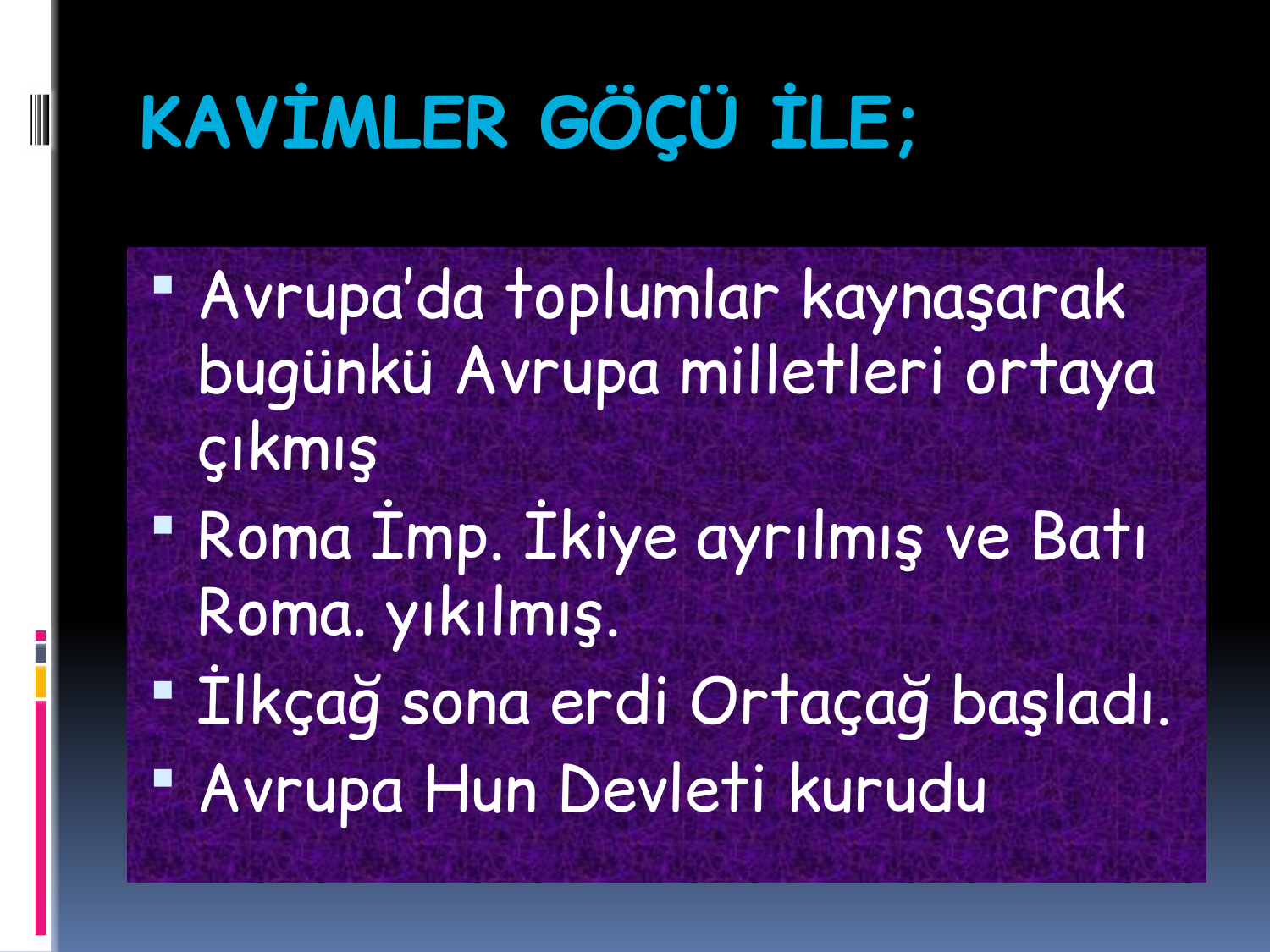

# Kavimler Göçü ile;
Avrupa’da toplumlar kaynaşarak bugünkü Avrupa milletleri ortaya çıkmış
Roma İmp. İkiye ayrılmış ve Batı Roma. yıkılmış.
İlkçağ sona erdi Ortaçağ başladı.
Avrupa Hun Devleti kurudu